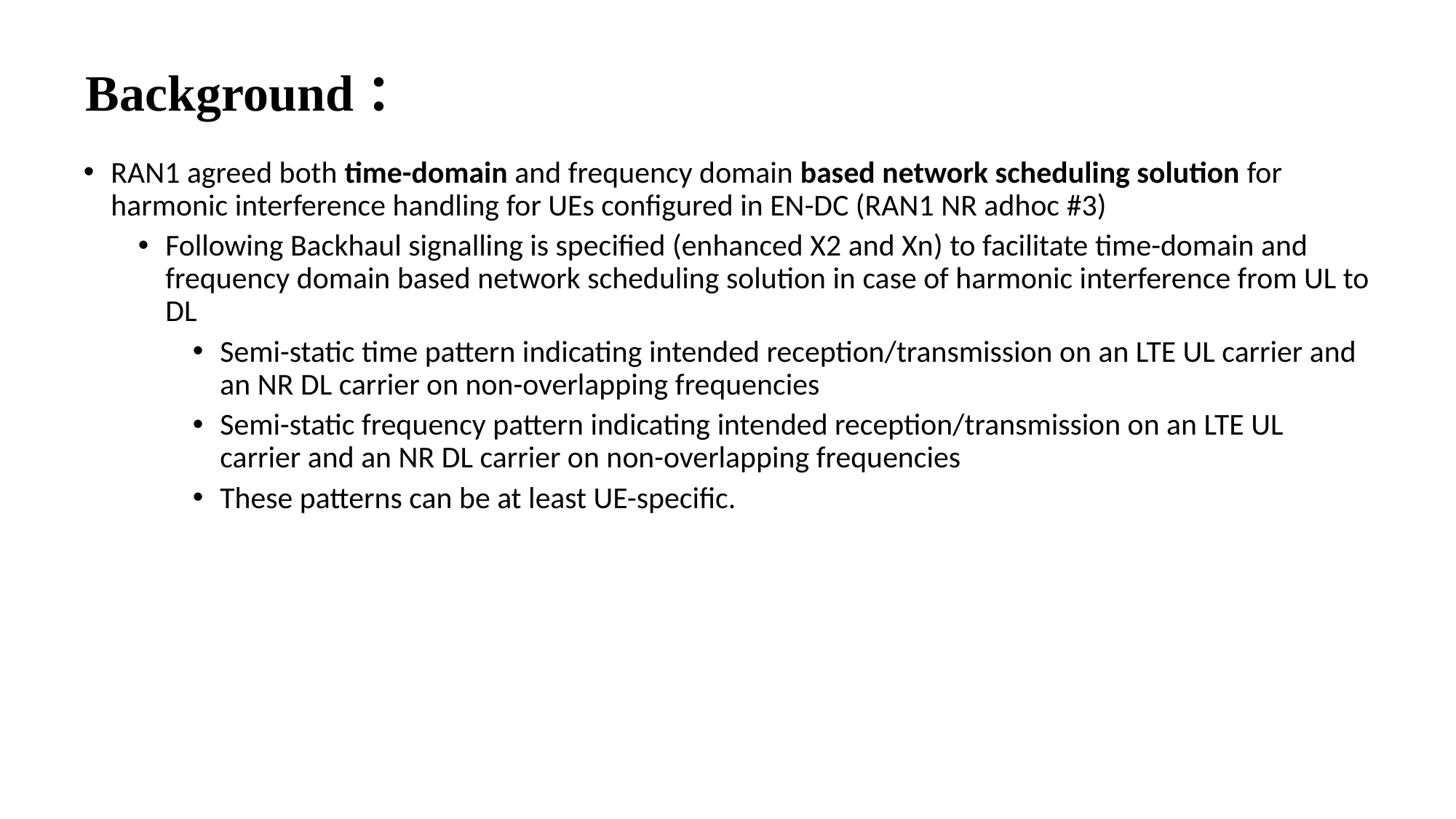

Background：
RAN1 agreed both time-domain and frequency domain based network scheduling solution for harmonic interference handling for UEs configured in EN-DC (RAN1 NR adhoc #3)
Following Backhaul signalling is specified (enhanced X2 and Xn) to facilitate time-domain and frequency domain based network scheduling solution in case of harmonic interference from UL to DL
Semi-static time pattern indicating intended reception/transmission on an LTE UL carrier and an NR DL carrier on non-overlapping frequencies
Semi-static frequency pattern indicating intended reception/transmission on an LTE UL carrier and an NR DL carrier on non-overlapping frequencies
These patterns can be at least UE-specific.